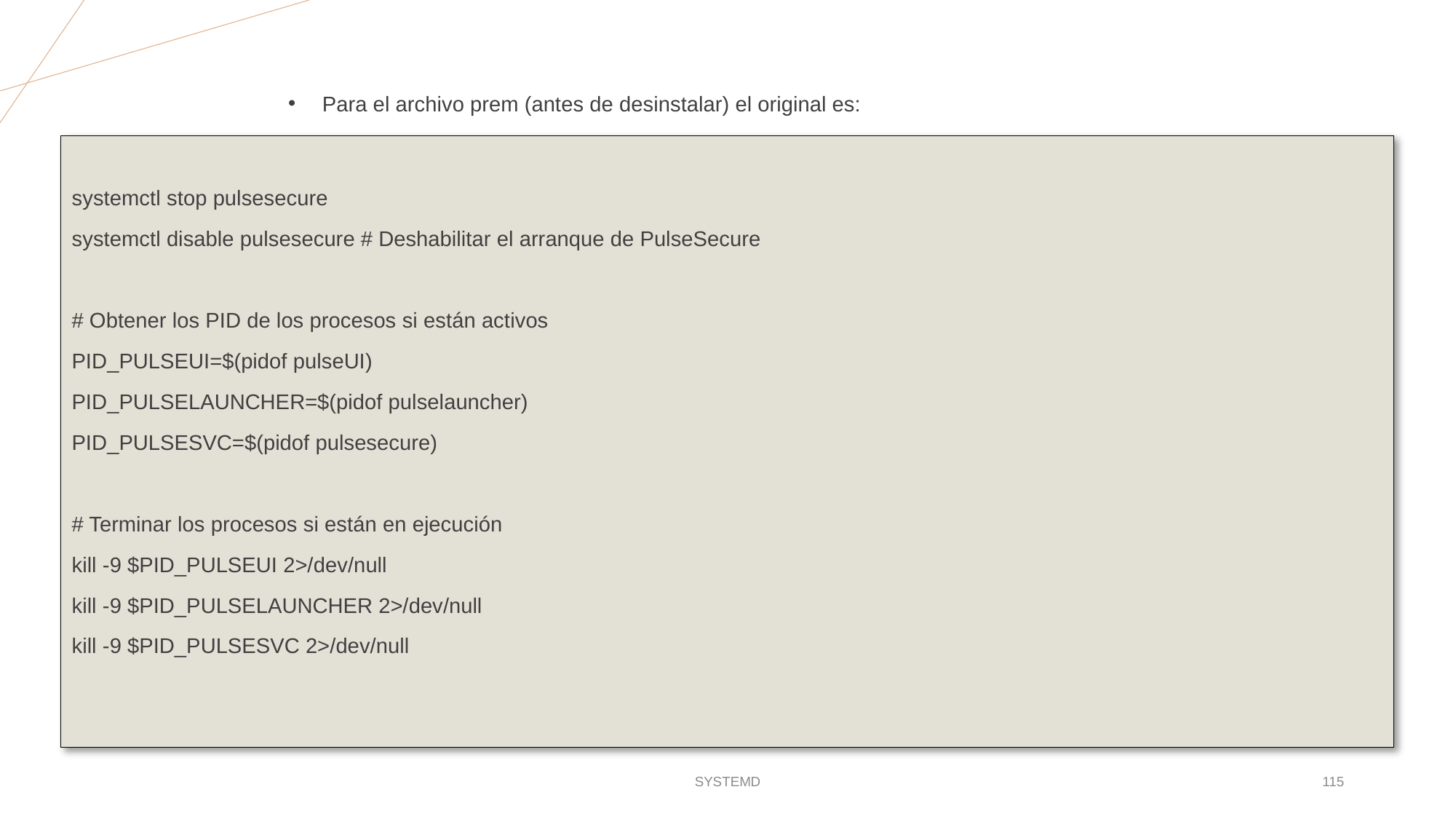

Para el archivo prem (antes de desinstalar) el original es:
systemctl stop pulsesecure
systemctl disable pulsesecure # Deshabilitar el arranque de PulseSecure

# Obtener los PID de los procesos si están activos
PID_PULSEUI=$(pidof pulseUI)
PID_PULSELAUNCHER=$(pidof pulselauncher)
PID_PULSESVC=$(pidof pulsesecure)

# Terminar los procesos si están en ejecución
kill -9 $PID_PULSEUI 2>/dev/null
kill -9 $PID_PULSELAUNCHER 2>/dev/null
kill -9 $PID_PULSESVC 2>/dev/null

SYSTEMD
115